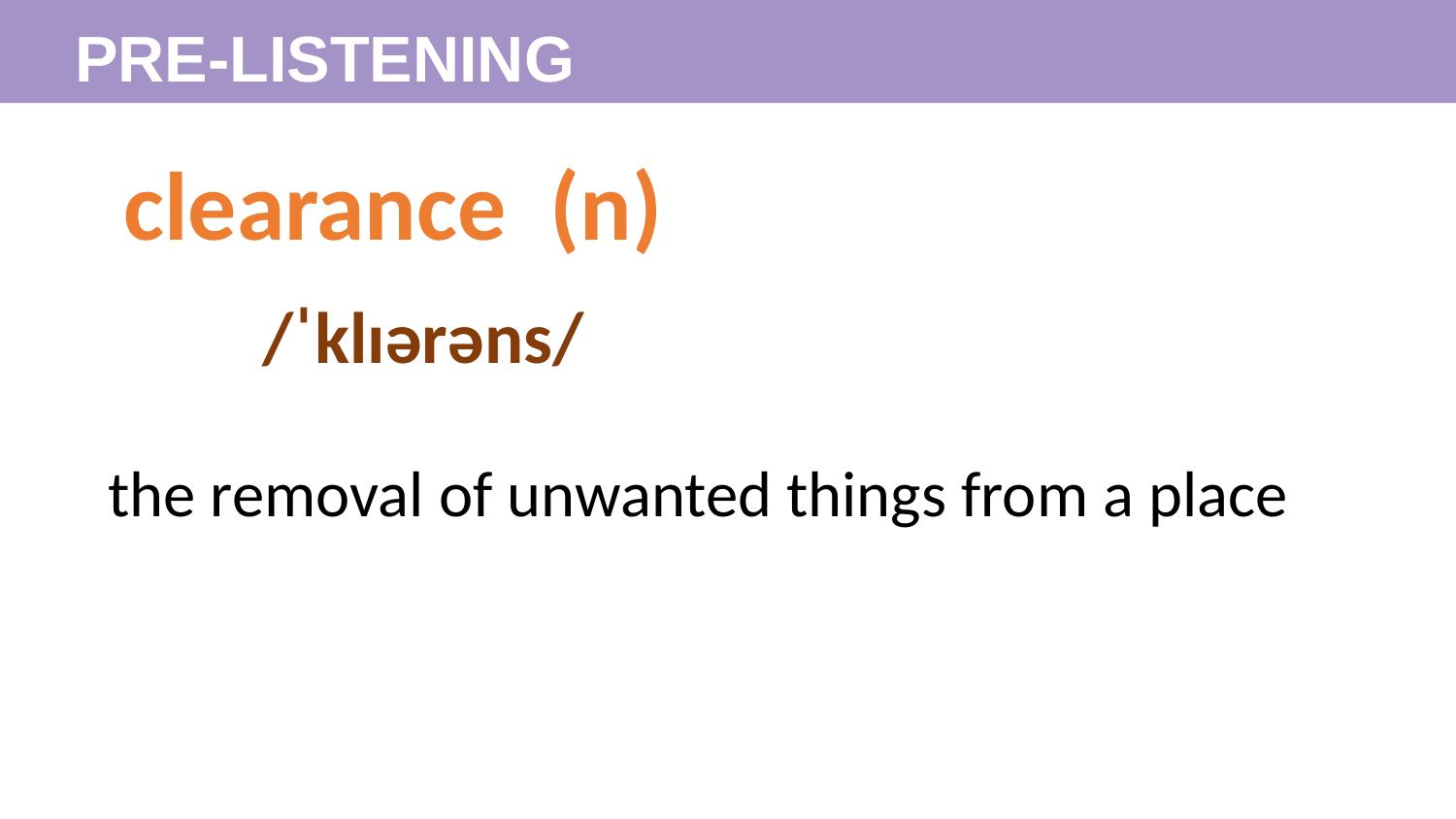

PRE-LISTENING
clearance  (n)
/ˈklɪərəns/
the removal of unwanted things from a place